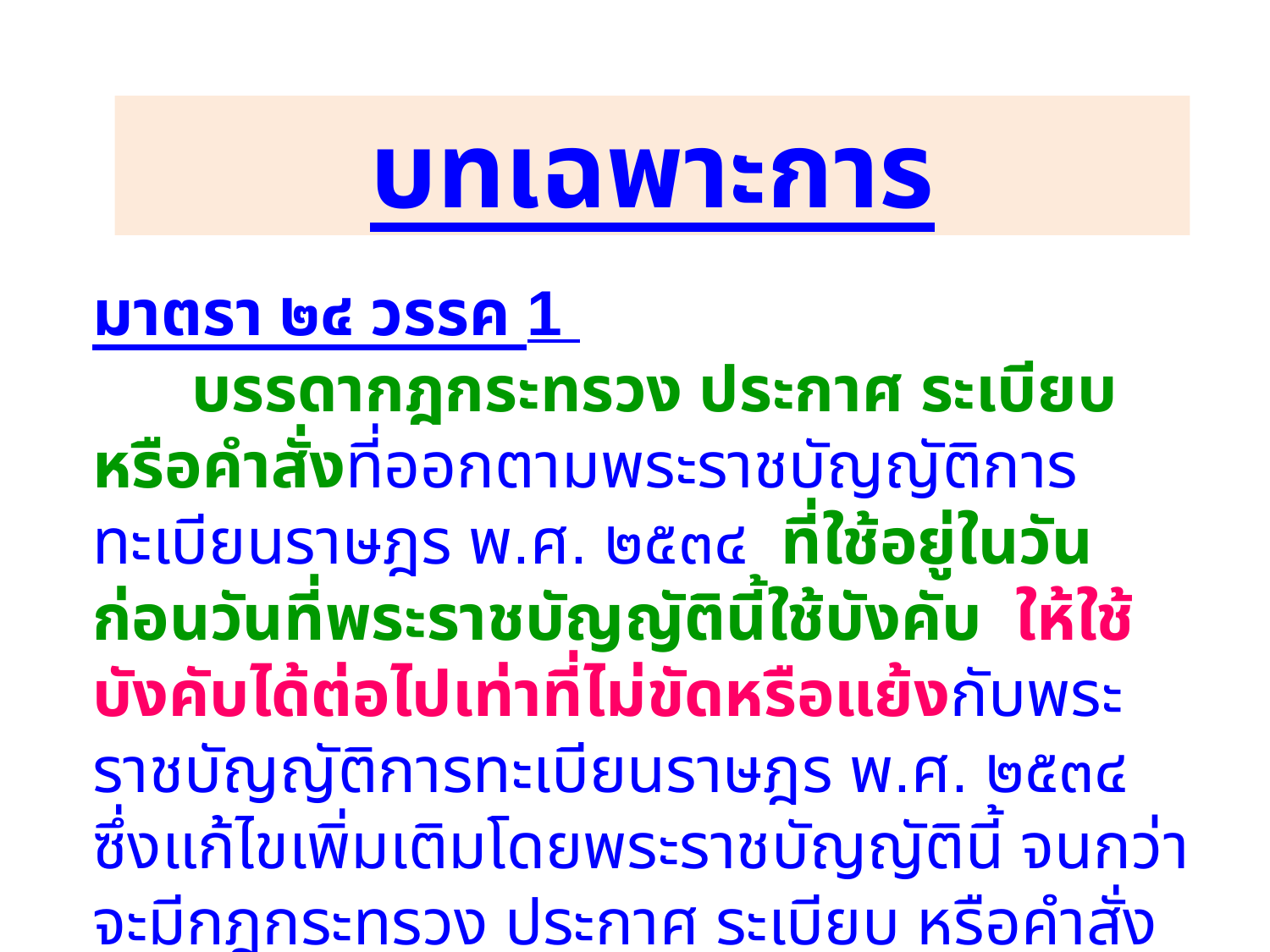

บทเฉพาะการ
มาตรา ๒๔ วรรค 1
      บรรดากฎกระทรวง ประกาศ ระเบียบ หรือคำสั่งที่ออกตามพระราชบัญญัติการทะเบียนราษฎร พ.ศ. ๒๕๓๔  ที่ใช้อยู่ในวันก่อนวันที่พระราชบัญญัตินี้ใช้บังคับ  ให้ใช้บังคับได้ต่อไปเท่าที่ไม่ขัดหรือแย้งกับพระราชบัญญัติการทะเบียนราษฎร พ.ศ. ๒๕๓๔   ซึ่งแก้ไขเพิ่มเติมโดยพระราชบัญญัตินี้ จนกว่าจะมีกฎกระทรวง ประกาศ ระเบียบ หรือคำสั่งที่ออกตามพระราชบัญญัติการทะเบียนราษฎร พ.ศ. ๒๕๓๔ ซึ่งแก้ไขเพิ่มเติมโดยพระราชบัญญัตินี้ใช้บังคับ